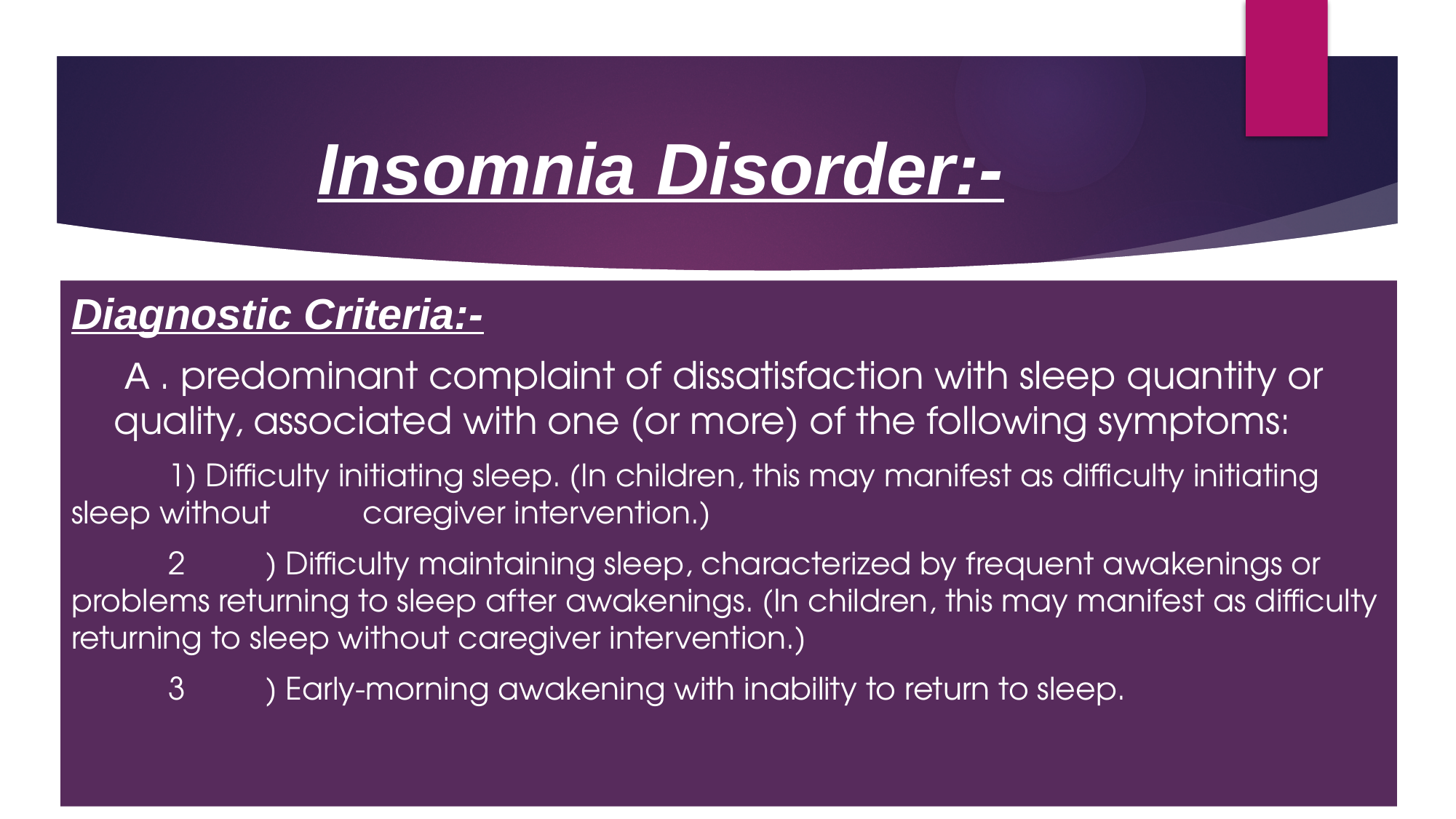

# Insomnia Disorder:-
Diagnostic Criteria:-
 A . predominant complaint of dissatisfaction with sleep quantity or quality, associated with one (or more) of the following symptoms:
	1) Difficulty initiating sleep. (In children, this may manifest as difficulty initiating sleep without 	caregiver intervention.)
	2	) Difficulty maintaining sleep, characterized by frequent awakenings or problems returning to sleep after awakenings. (In children, this may manifest as difficulty returning to sleep without caregiver intervention.)
	3	) Early-morning awakening with inability to return to sleep.